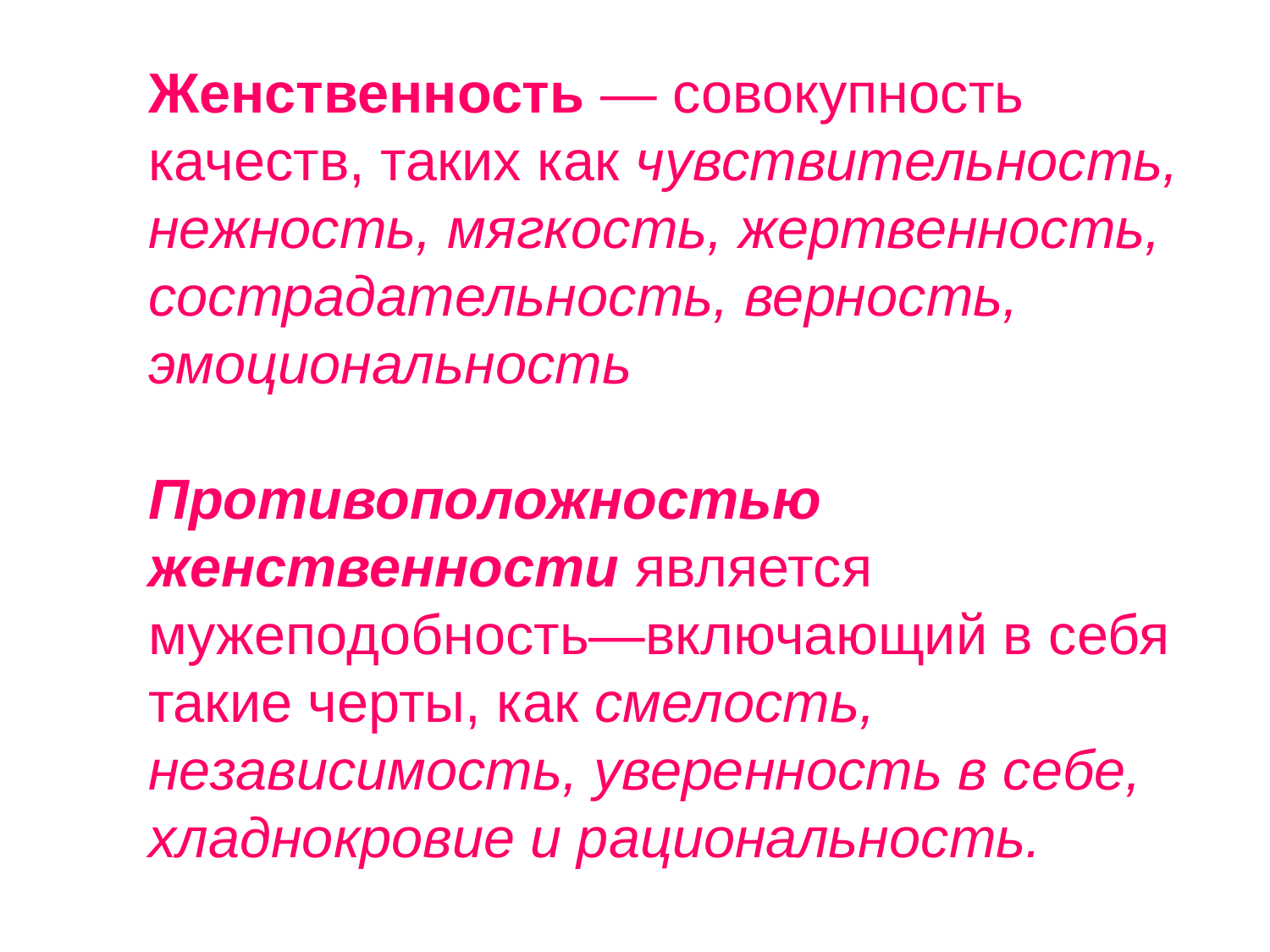

Женственность — совокупность качеств, таких как чувствительность, нежность, мягкость, жертвенность, сострадательность, верность, эмоциональность

Противоположностью женственности является мужеподобность—включающий в себя такие черты, как смелость, независимость, уверенность в себе, хладнокровие и рациональность.